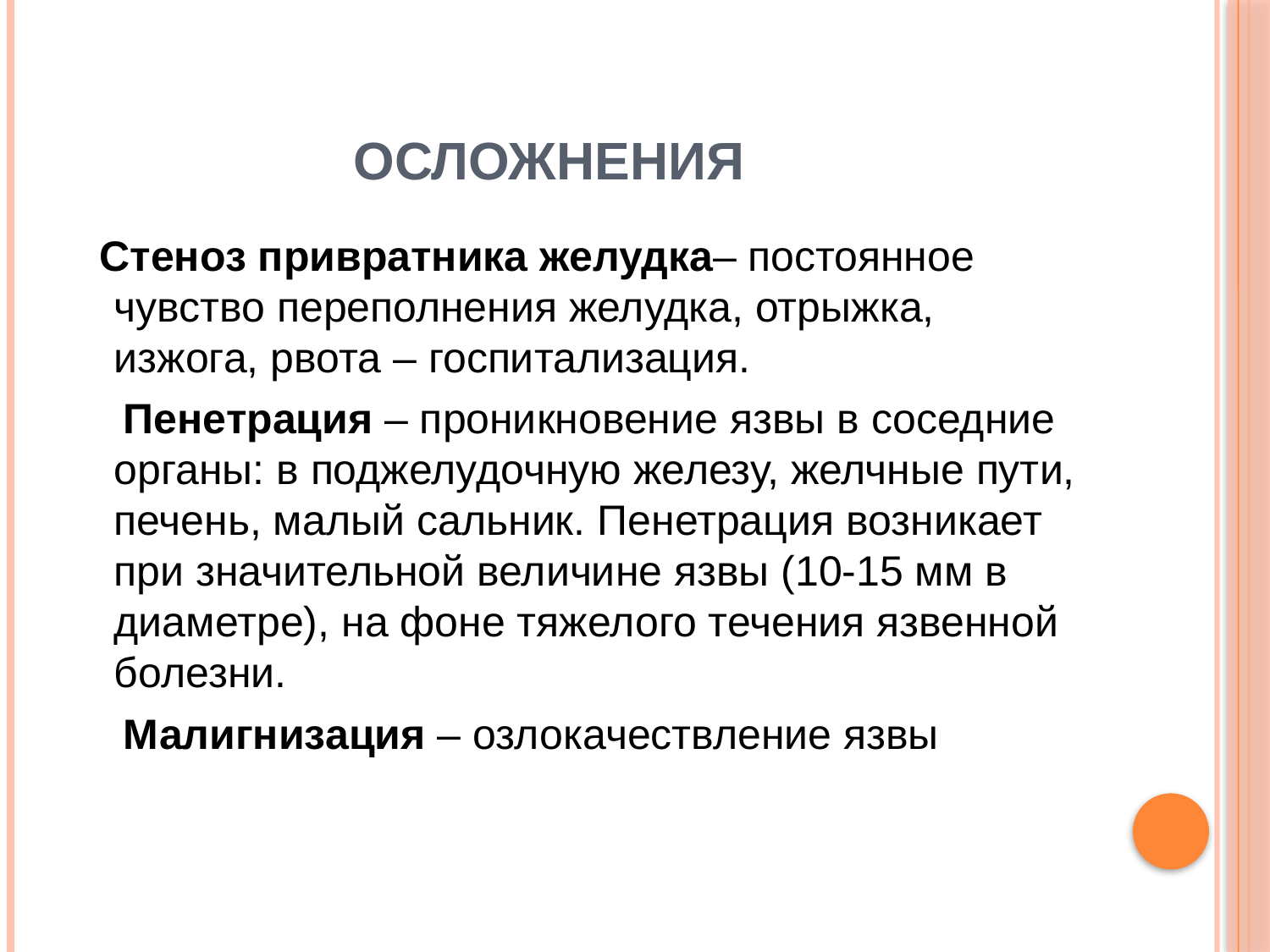

# ОСЛОЖНЕНИЯ
  Стеноз привратника желудка– постоянное чувство переполнения желудка, отрыжка, изжога, рвота – госпитализация.
    Пенетрация – проникновение язвы в соседние органы: в поджелудочную железу, желчные пути, печень, малый сальник. Пенетрация возникает при значительной величине язвы (10-15 мм в диаметре), на фоне тяжелого течения язвенной болезни.
    Малигнизация – озлокачествление язвы